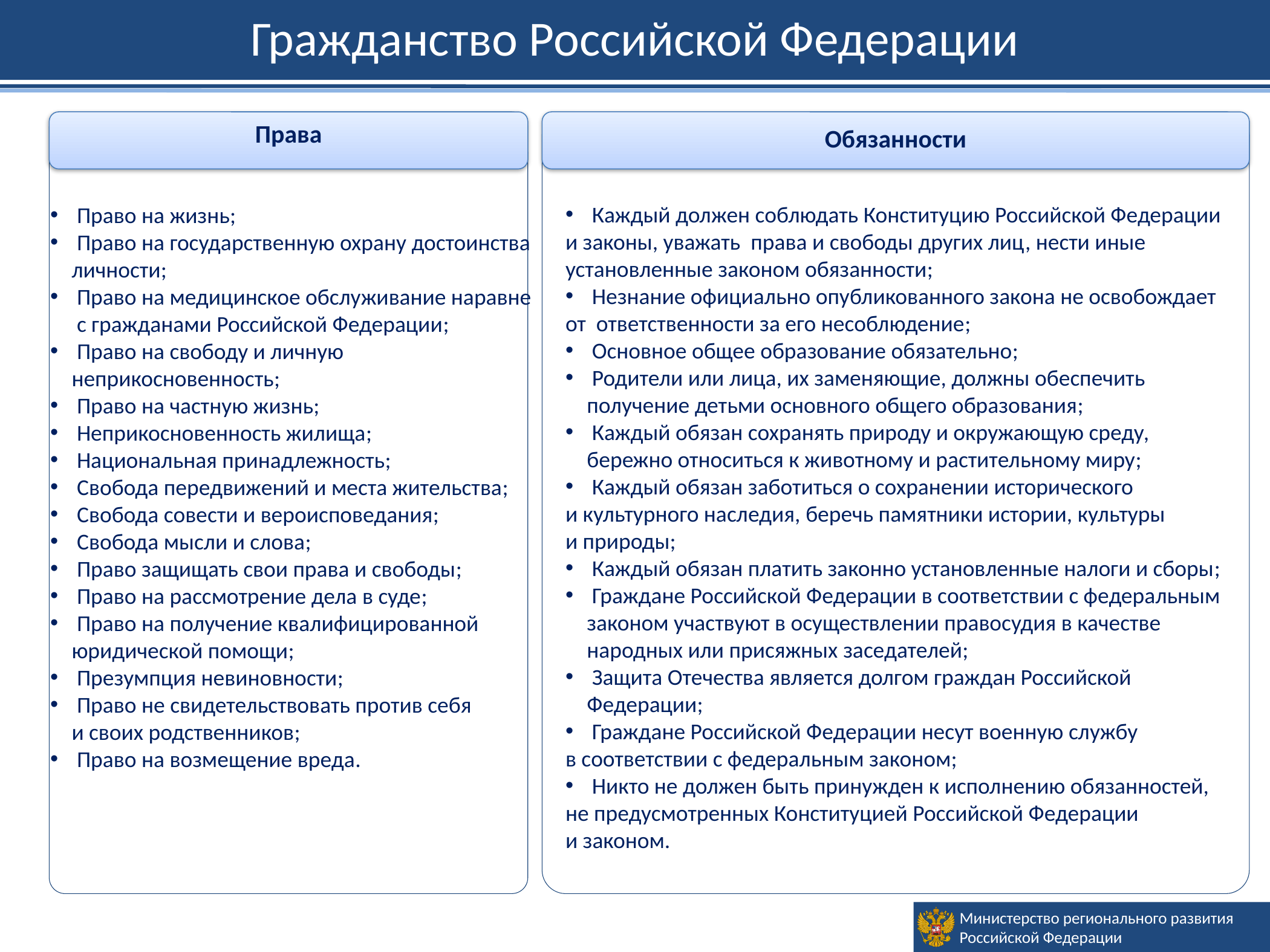

Гражданство Российской Федерации

Права

Обязанности

 Право на жизнь;
 Право на государственную охрану достоинства личности;
 Право на медицинское обслуживание наравне  с гражданами Российской Федерации;
 Право на свободу и личную неприкосновенность;
 Право на частную жизнь;
 Неприкосновенность жилища;
 Национальная принадлежность;
 Свобода передвижений и места жительства;
 Свобода совести и вероисповедания;
 Свобода мысли и слова;
 Право защищать свои права и свободы;
 Право на рассмотрение дела в суде;
 Право на получение квалифицированной юридической помощи;
 Презумпция невиновности;
 Право не свидетельствовать против себя
и своих родственников;
 Право на возмещение вреда.

 Каждый должен соблюдать Конституцию Российской Федерации
и законы, уважать  права и свободы других лиц, нести иные установленные законом обязанности;
 Незнание официально опубликованного закона не освобождает
от  ответственности за его несоблюдение;
 Основное общее образование обязательно;
 Родители или лица, их заменяющие, должны обеспечить получение детьми основного общего образования;
 Каждый обязан сохранять природу и окружающую среду, бережно относиться к животному и растительному миру;
 Каждый обязан заботиться о сохранении исторического
и культурного наследия, беречь памятники истории, культуры
и природы;
 Каждый обязан платить законно установленные налоги и сборы;
 Граждане Российской Федерации в соответствии с федеральным законом участвуют в осуществлении правосудия в качестве народных или присяжных заседателей;
 Защита Отечества является долгом граждан Российской Федерации;
 Граждане Российской Федерации несут военную службу
в соответствии с федеральным законом;
 Никто не должен быть принужден к исполнению обязанностей,
не предусмотренных Конституцией Российской Федерации
и законом.